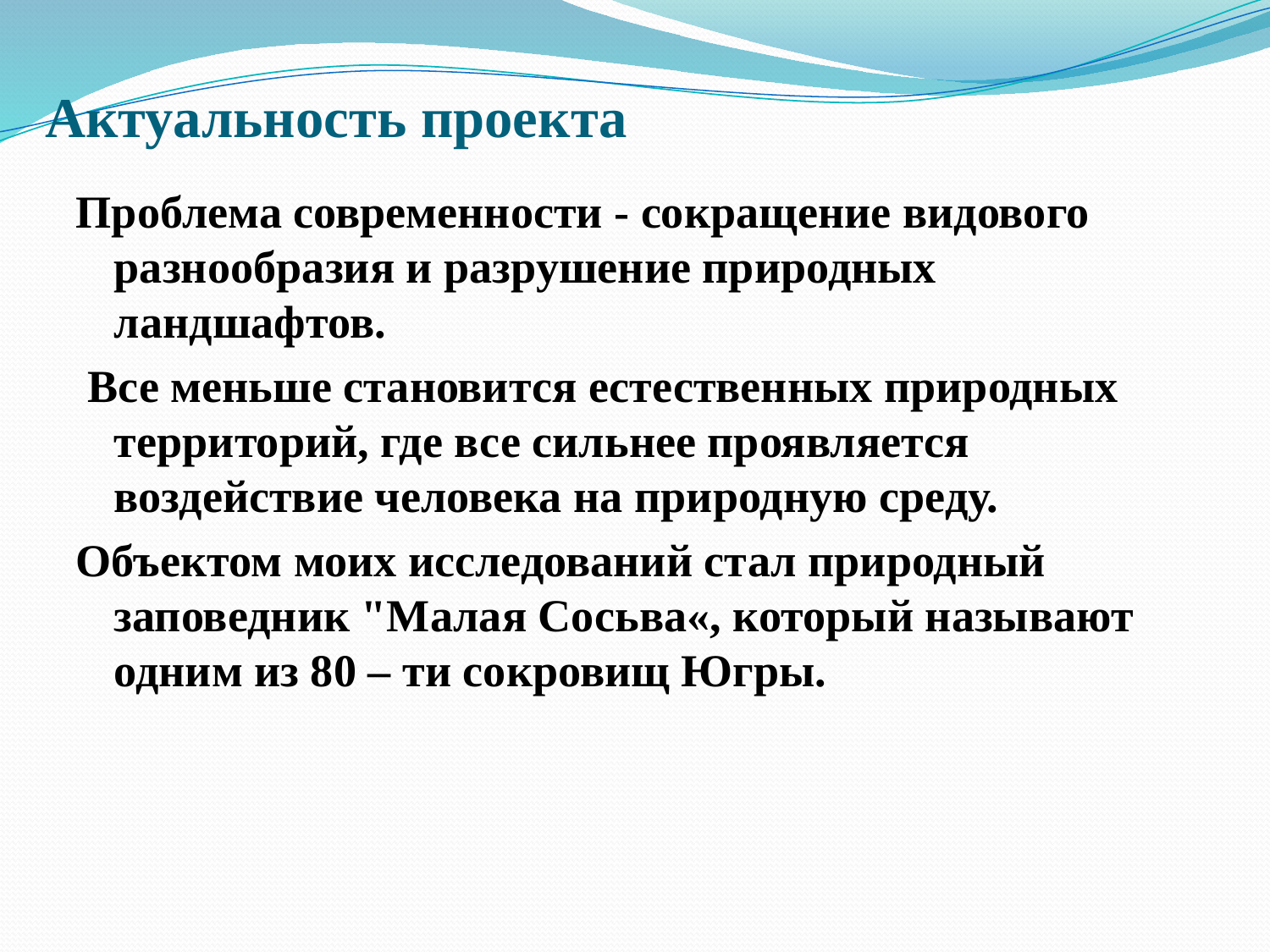

# Актуальность проекта
Проблема современности - сокращение видового разнообразия и разрушение природных ландшафтов.
 Все меньше становится естественных природных территорий, где все сильнее проявляется воздействие человека на природную среду.
Объектом моих исследований стал природный заповедник "Малая Сосьва«, который называют одним из 80 – ти сокровищ Югры.